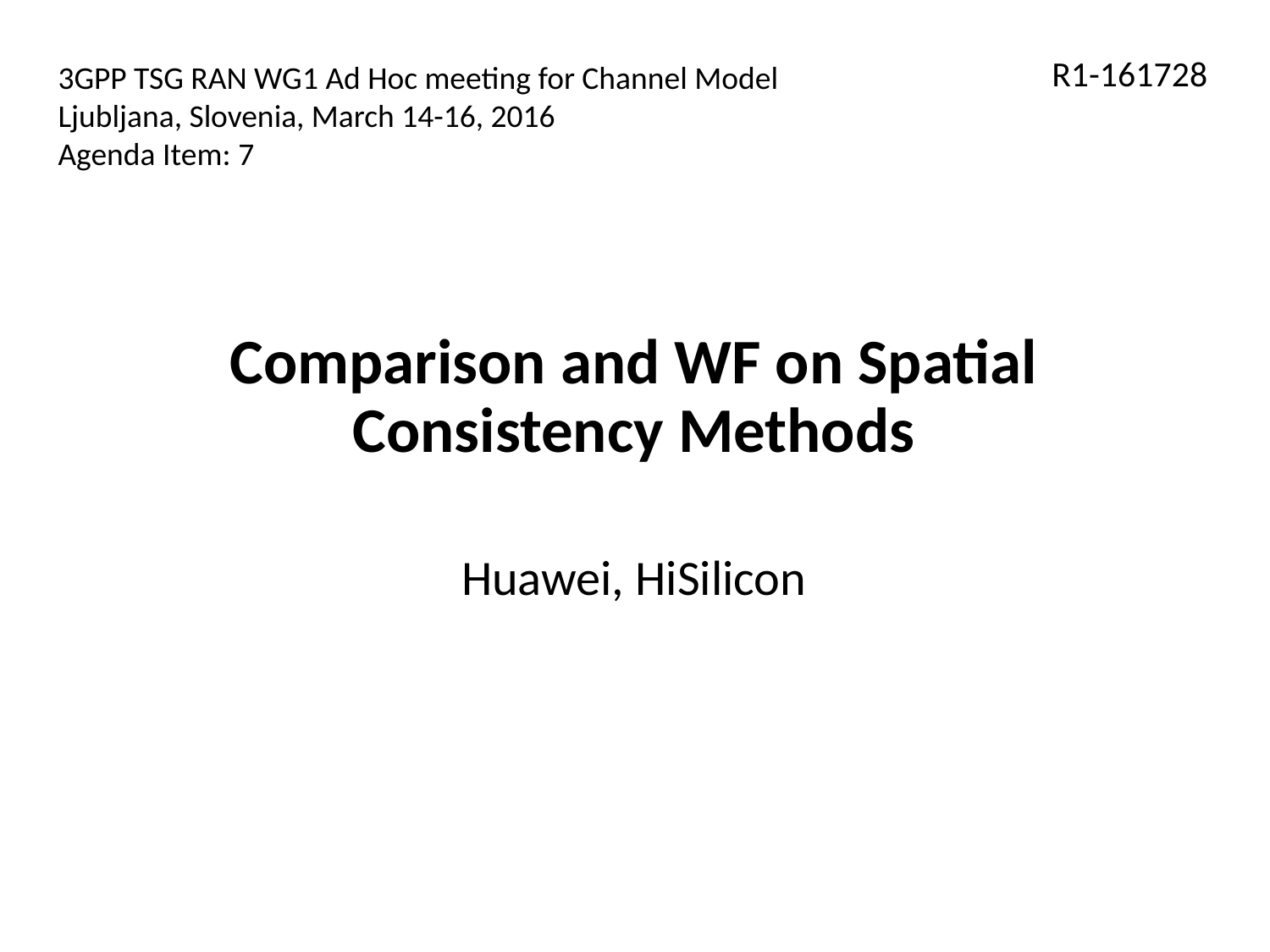

R1-161728
3GPP TSG RAN WG1 Ad Hoc meeting for Channel Model
Ljubljana, Slovenia, March 14-16, 2016
Agenda Item: 7
# Comparison and WF on Spatial Consistency Methods
Huawei, HiSilicon